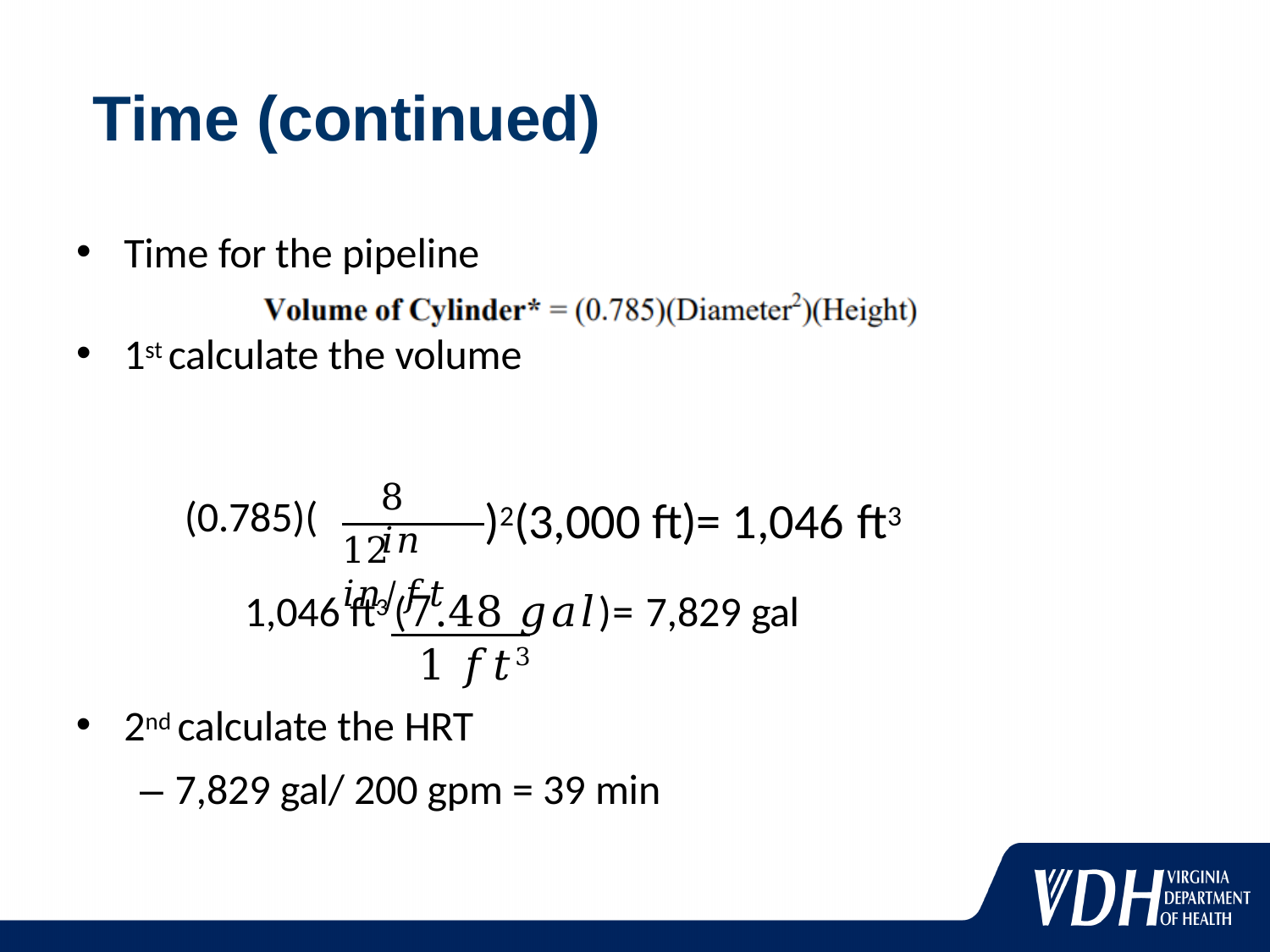

# Time (continued)
Time for the pipeline

1st calculate the volume

8 𝑖𝑛
(0.785)(
)2(3,000 ft)= 1,046 ft3

12 𝑖𝑛/𝑓𝑡
1,046 ft3 (7.48 𝑔𝑎𝑙)= 7,829 gal
  1 𝑓𝑡3
2nd calculate the HRT
– 7,829 gal/ 200 gpm = 39 min